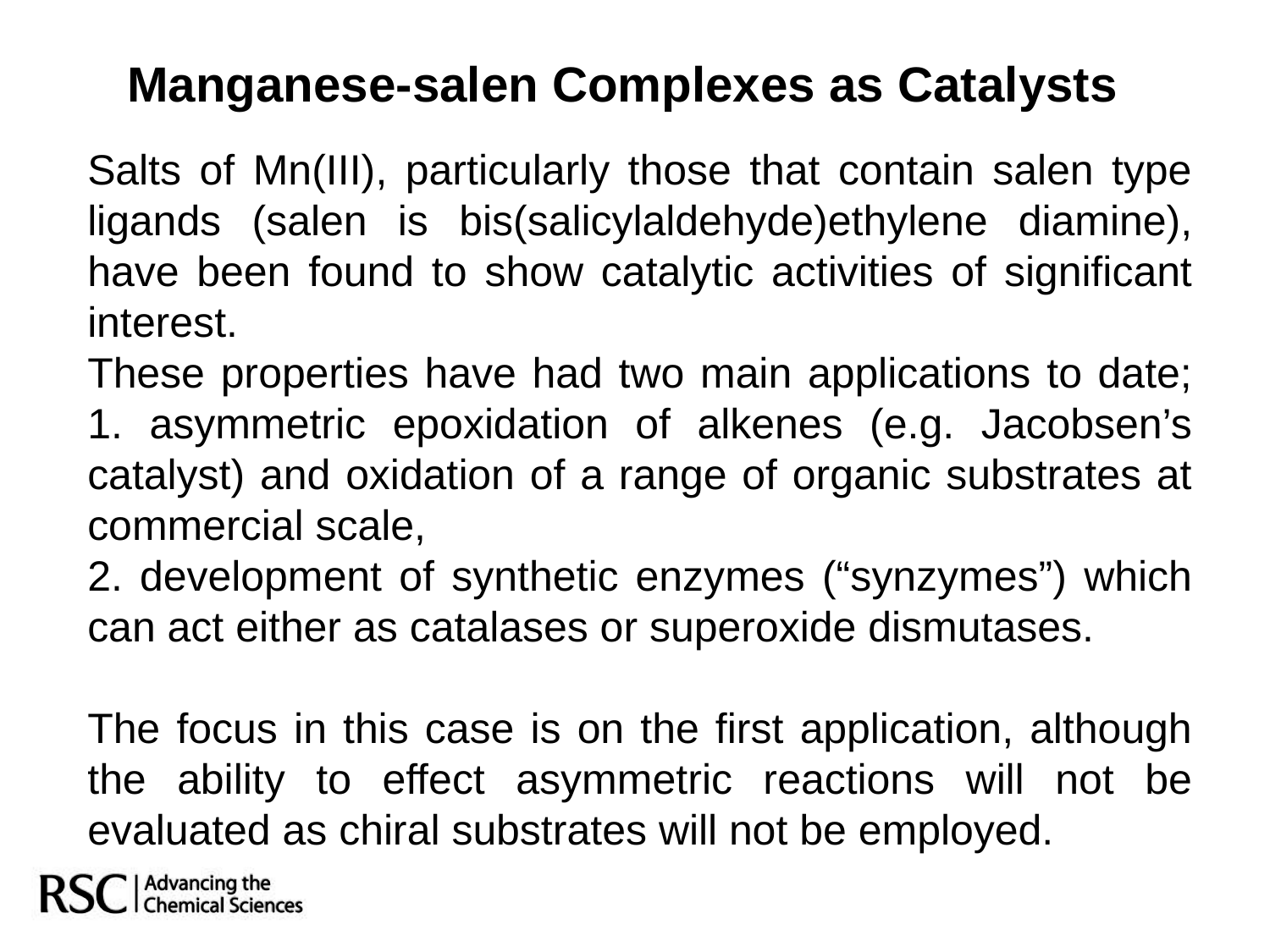

Manganese-salen Complexes as Catalysts
Salts of Mn(III), particularly those that contain salen type ligands (salen is bis(salicylaldehyde)ethylene diamine), have been found to show catalytic activities of significant interest.
These properties have had two main applications to date; 1. asymmetric epoxidation of alkenes (e.g. Jacobsen’s catalyst) and oxidation of a range of organic substrates at commercial scale,
2. development of synthetic enzymes (“synzymes”) which can act either as catalases or superoxide dismutases.

The focus in this case is on the first application, although the ability to effect asymmetric reactions will not be evaluated as chiral substrates will not be employed.